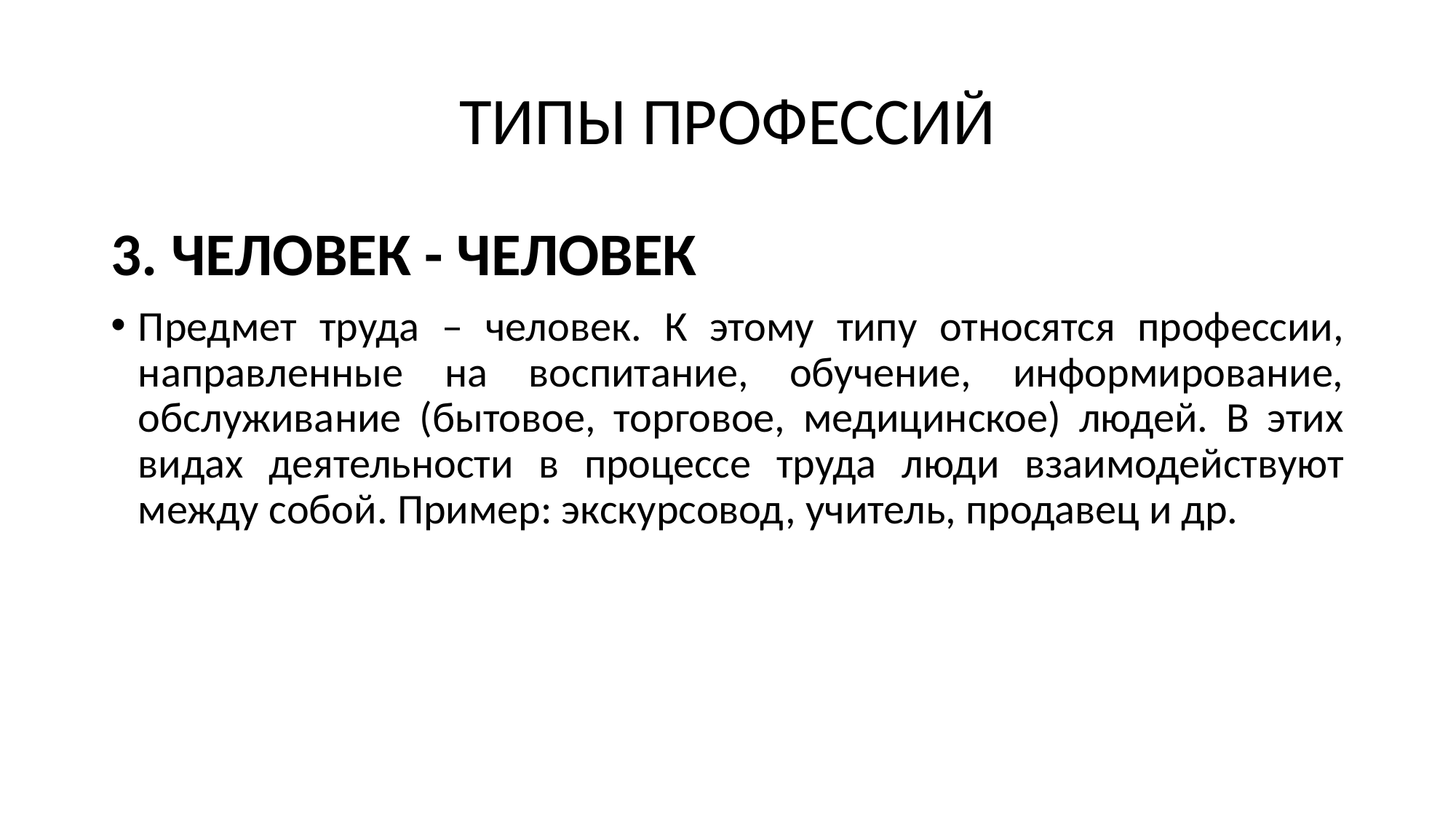

# ТИПЫ ПРОФЕССИЙ
3. ЧЕЛОВЕК - ЧЕЛОВЕК
Предмет труда – человек. К этому типу относятся профессии, направленные на воспитание, обучение, информирование, обслуживание (бытовое, торговое, медицинское) людей. В этих видах деятельности в процессе труда люди взаимодействуют между собой. Пример: экскурсовод, учитель, продавец и др.